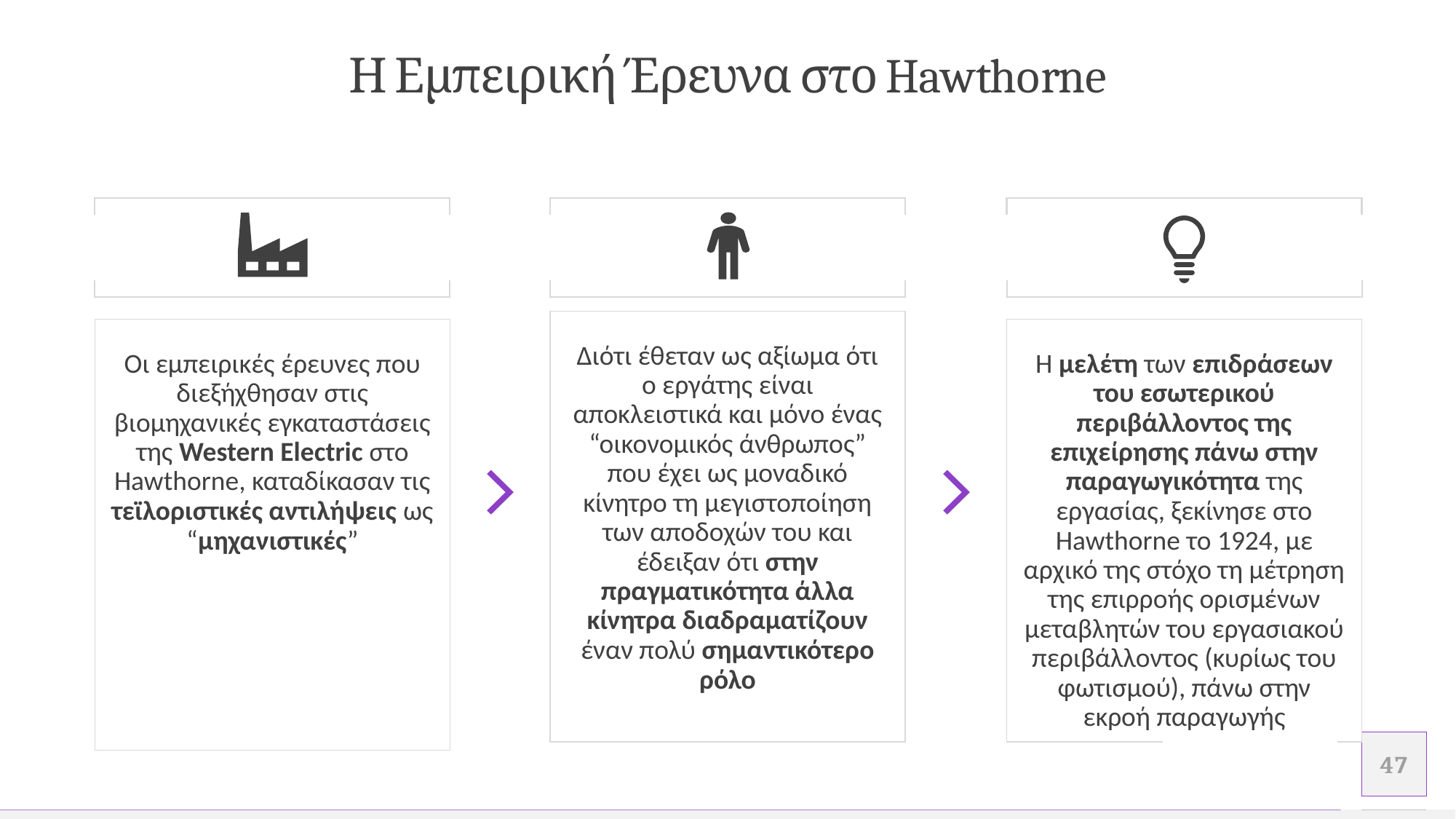

# Η Εμπειρική Έρευνα στο Hawthorne

Διότι έθεταν ως αξίωμα ότι ο εργάτης είναι αποκλειστικά και μόνο ένας “οικονομικός άνθρωπος” που έχει ως μοναδικό κίνητρο τη μεγιστοποίηση των αποδοχών του και έδειξαν ότι στην πραγματικότητα άλλα κίνητρα διαδραματίζουν έναν πολύ σημαντικότερο ρόλο
Οι εμπειρικές έρευνες που διεξήχθησαν στις βιομηχανικές εγκαταστάσεις της Western Electric στο Hawthorne, καταδίκασαν τις τεϊλοριστικές αντιλήψεις ως “μηχανιστικές”
Η μελέτη των επιδράσεων του εσωτερικού περιβάλλοντος της επιχείρησης πάνω στην παραγωγικότητα της εργασίας, ξεκίνησε στο Hawthorne το 1924, με αρχικό της στόχο τη μέτρηση της επιρροής ορισμένων μεταβλητών του εργασιακού περιβάλλοντος (κυρίως του φωτισμού), πάνω στην εκροή παραγωγής
.
.
47
Προσθέστε υποσέλιδο